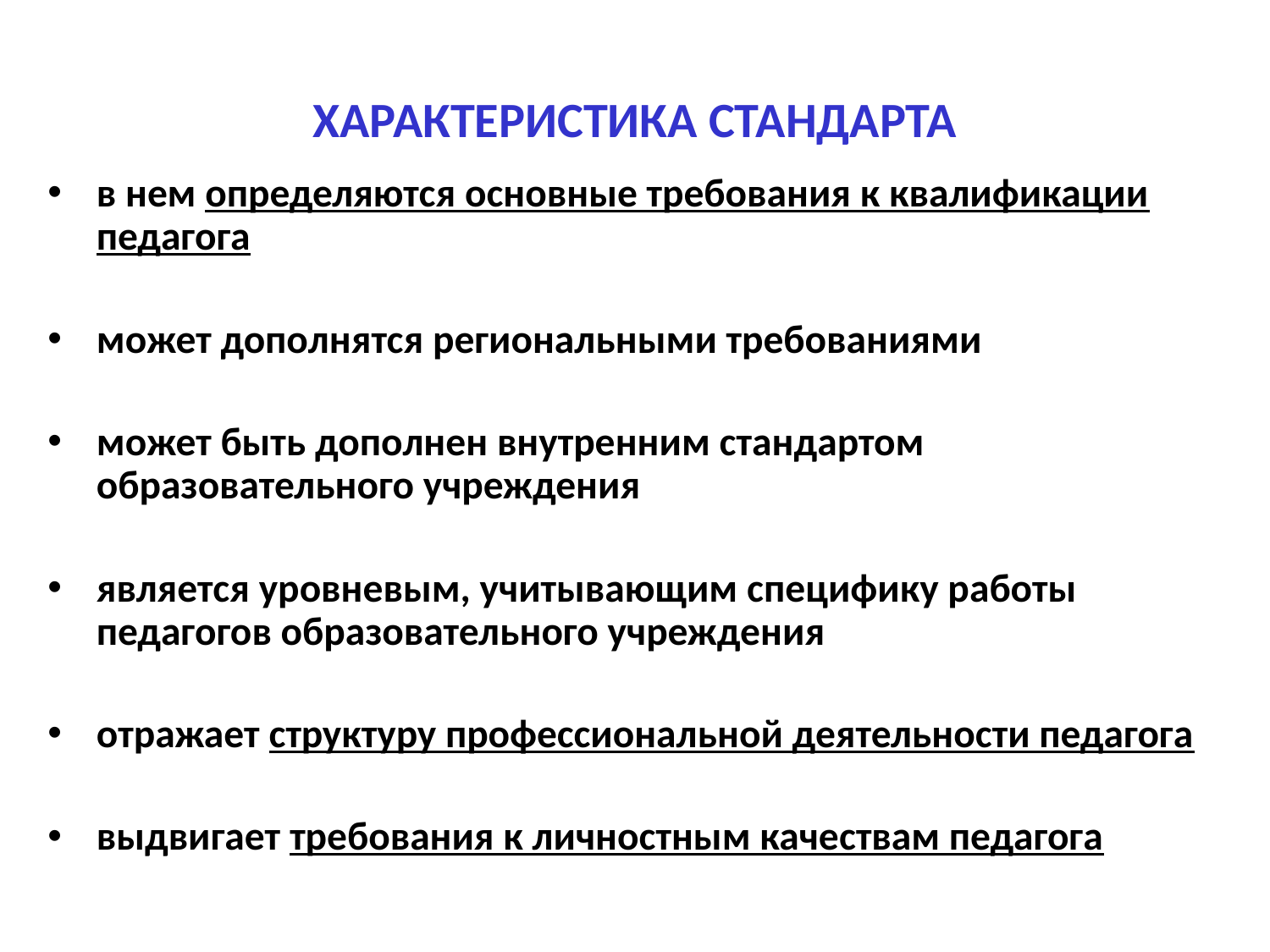

# ХАРАКТЕРИСТИКА СТАНДАРТА
в нем определяются основные требования к квалификации педагога

может дополнятся региональными требованиями

может быть дополнен внутренним стандартом образовательного учреждения

является уровневым, учитывающим специфику работы педагогов образовательного учреждения

отражает структуру профессиональной деятельности педагога

выдвигает требования к личностным качествам педагога